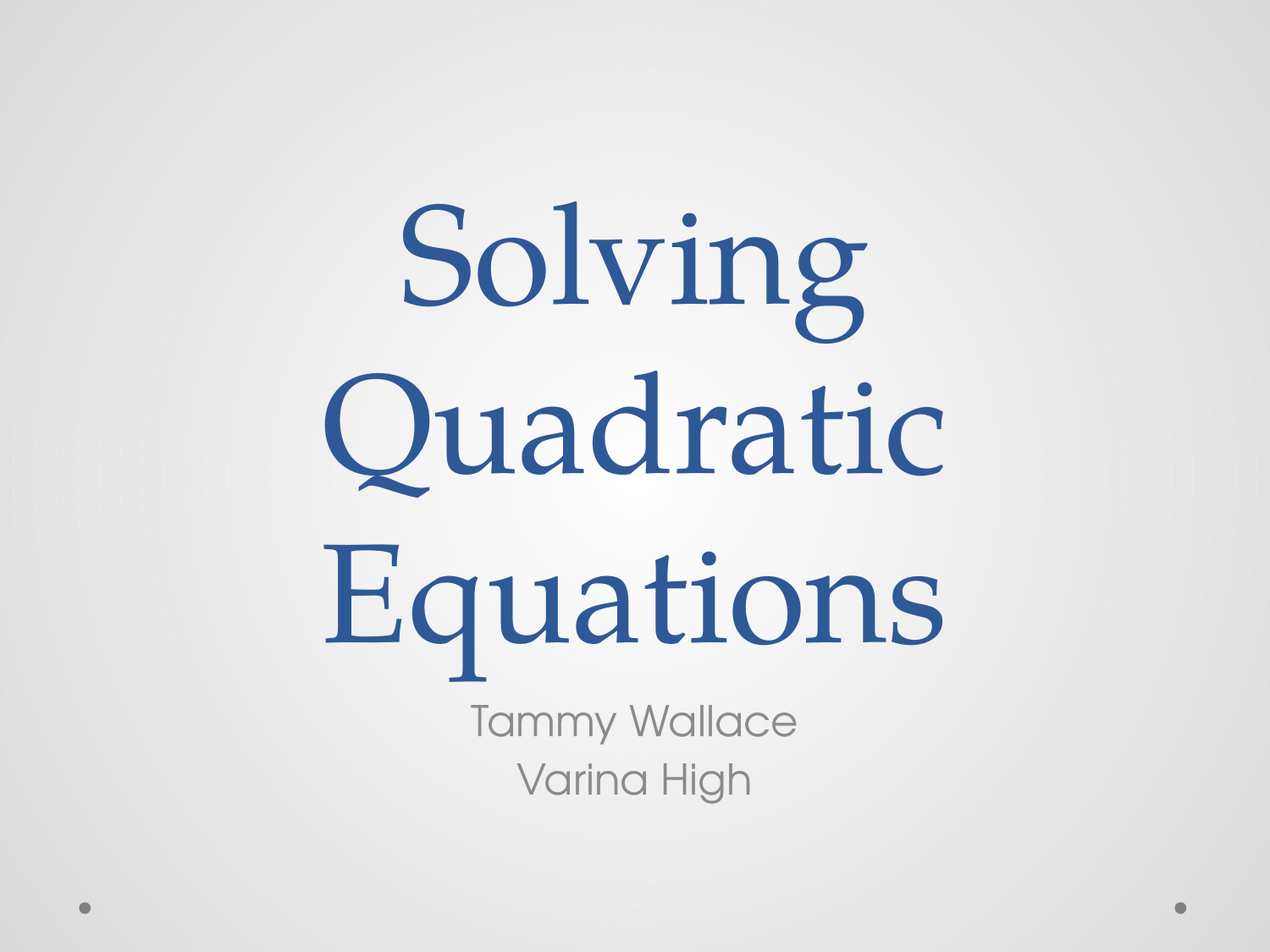

# Solving Quadratic Equations
Tammy Wallace
Varina High